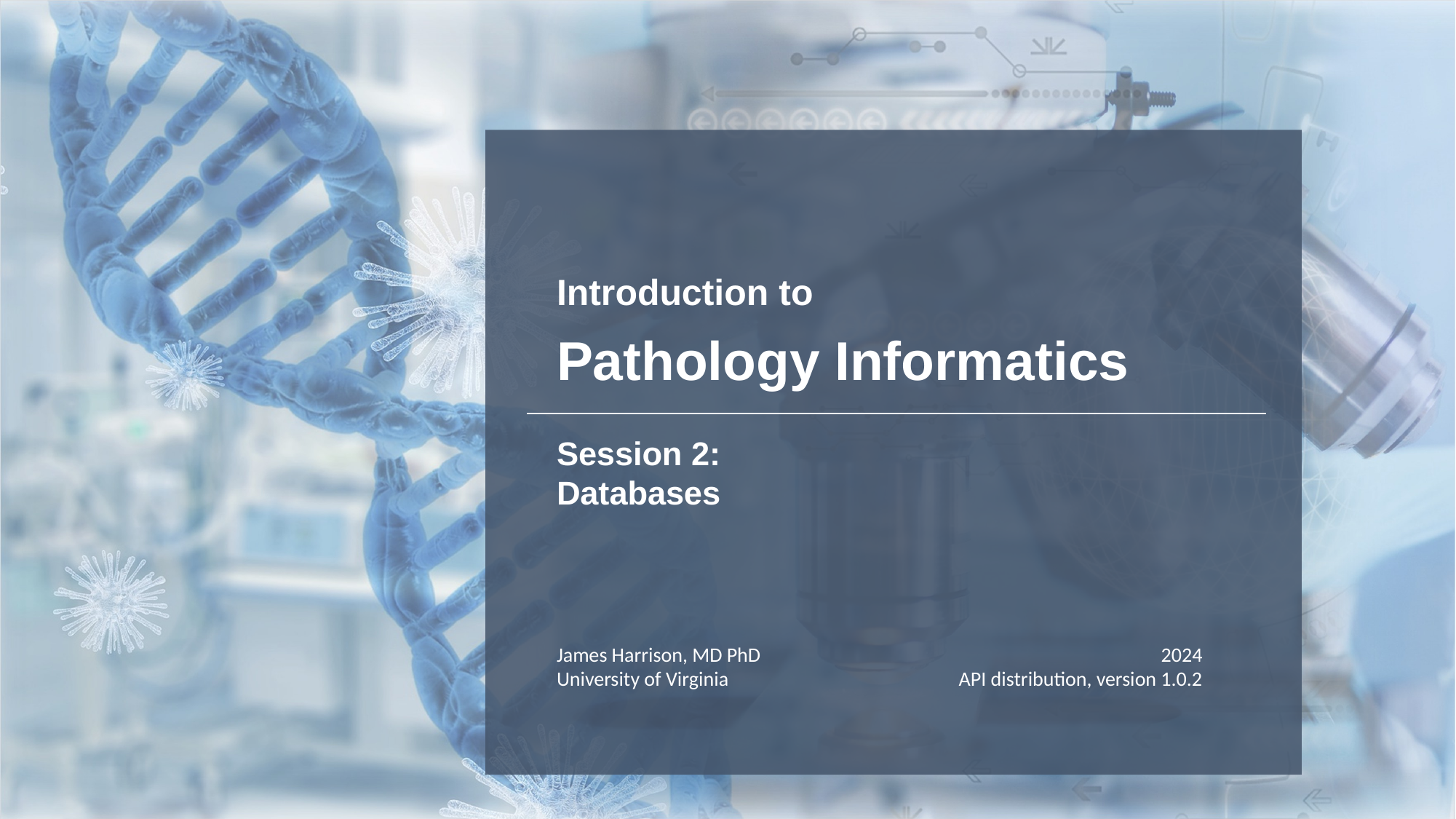

# Introduction to Pathology Informatics
Session 2:
Databases
James Harrison, MD PhD
University of Virginia
2024
API distribution, version 1.0.2